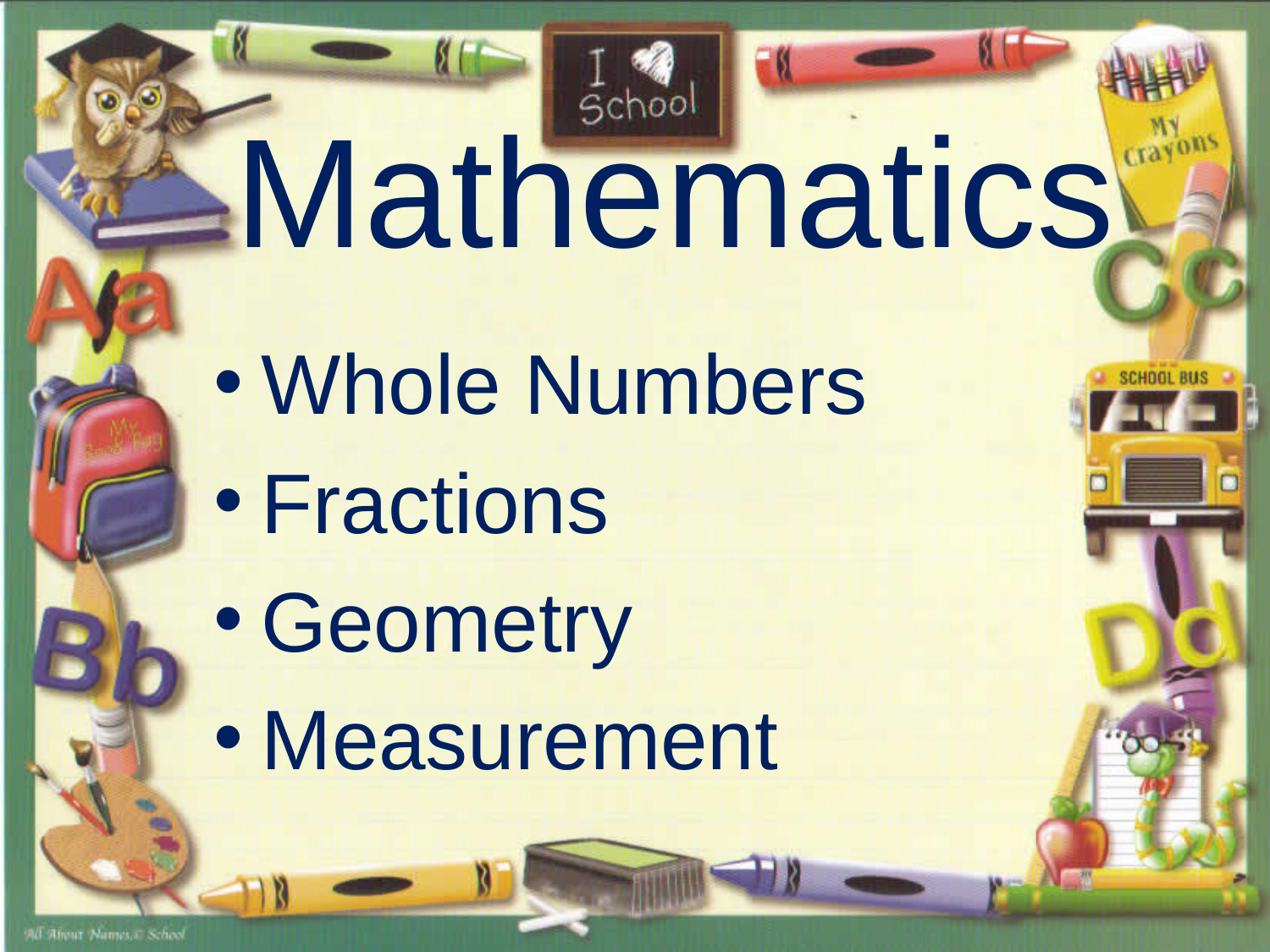

# Mathematics
Whole Numbers
Fractions
Geometry
Measurement